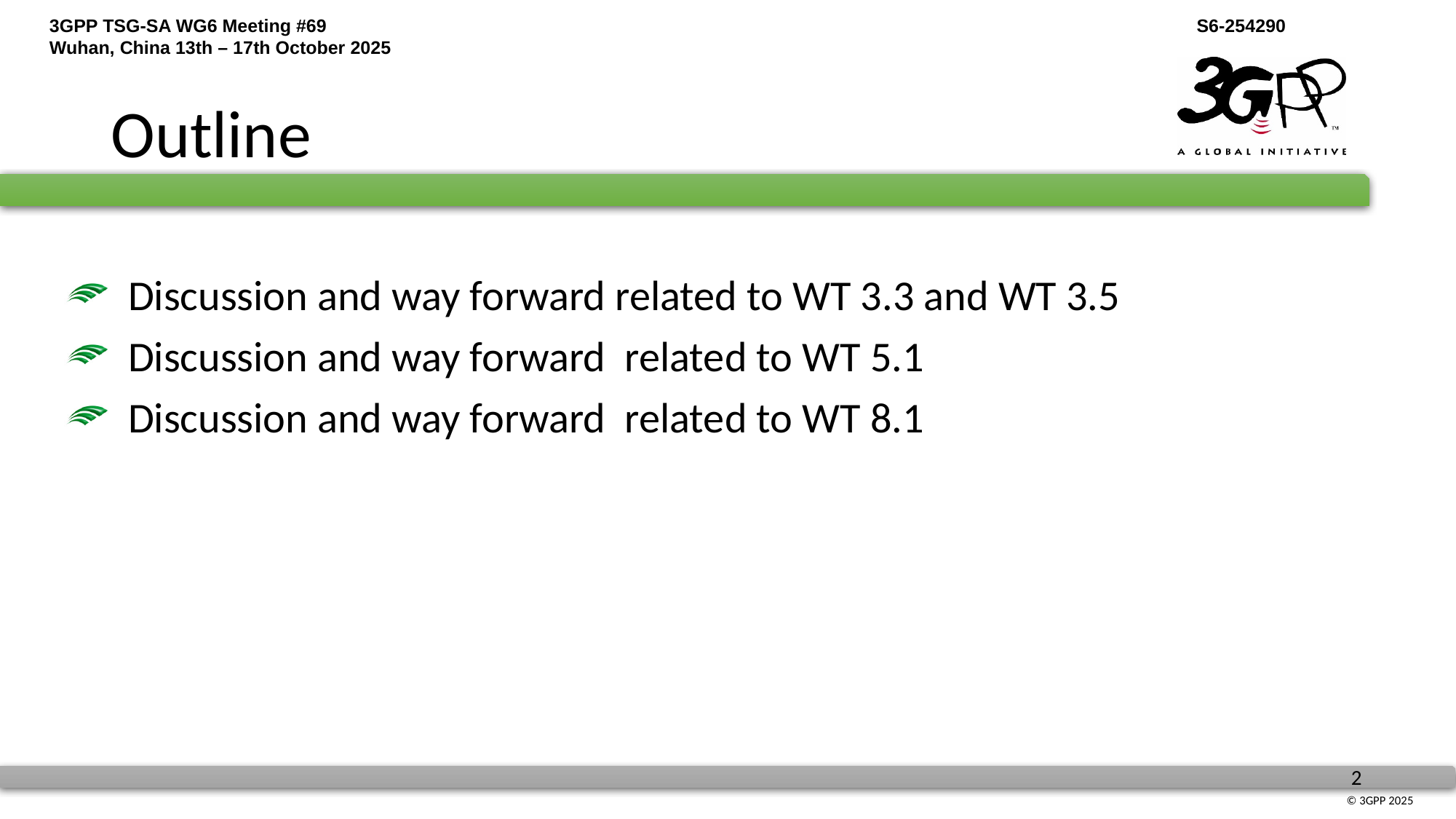

# Outline
  Discussion and way forward related to WT 3.3 and WT 3.5
  Discussion and way forward  related to WT 5.1
  Discussion and way forward  related to WT 8.1